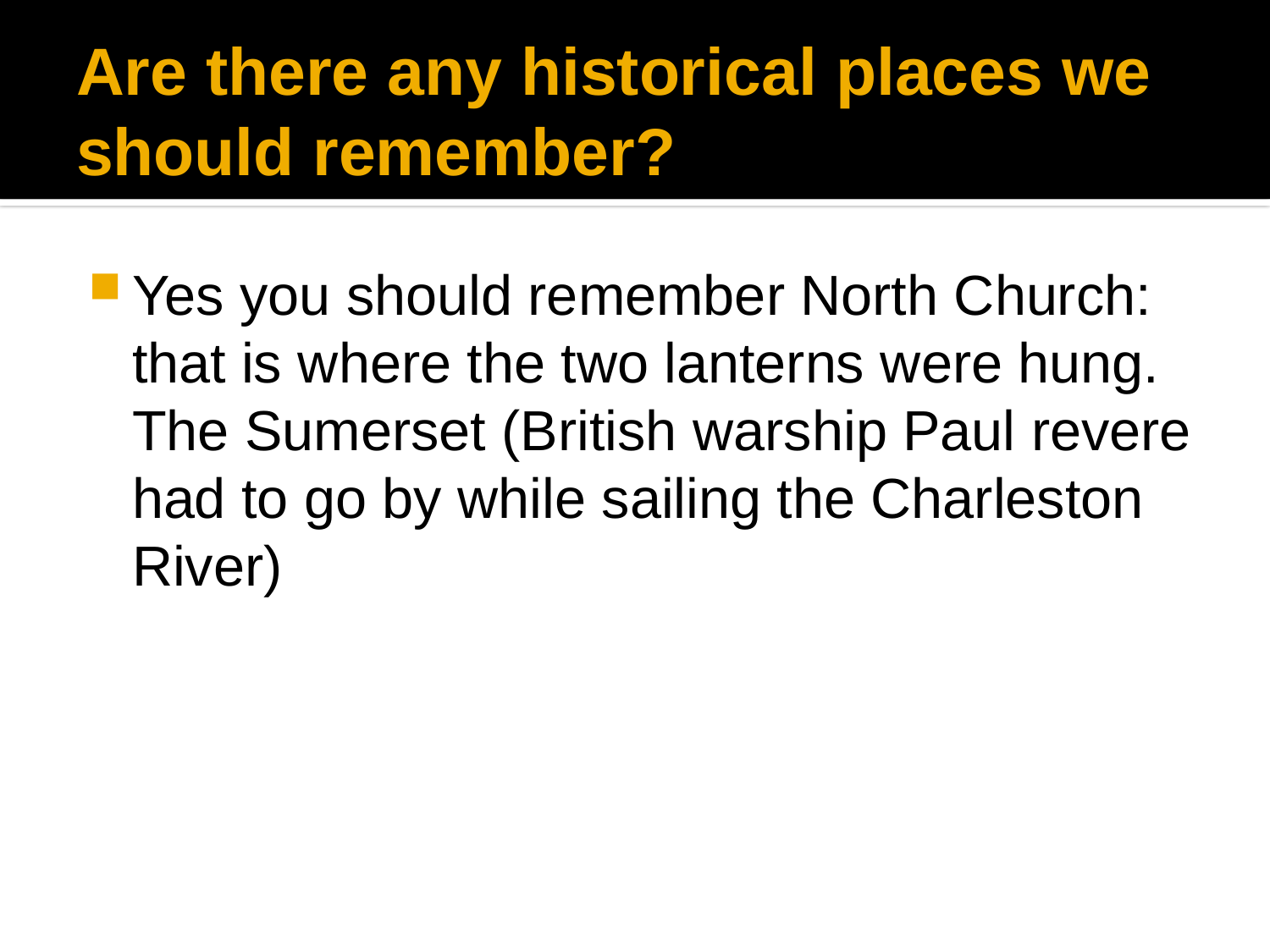

# Are there any historical places we should remember?
Yes you should remember North Church: that is where the two lanterns were hung. The Sumerset (British warship Paul revere had to go by while sailing the Charleston River)